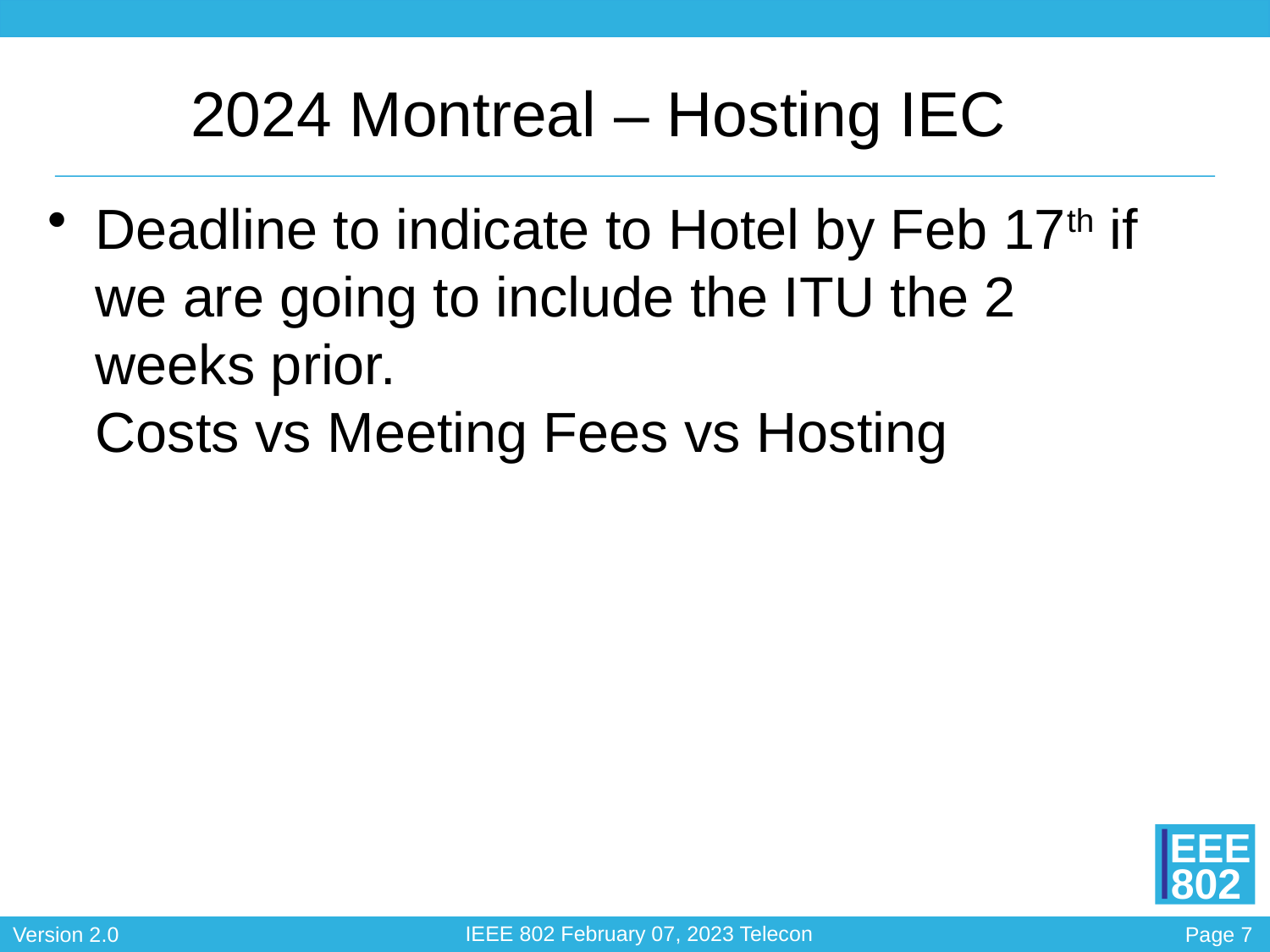

# 2024 Montreal – Hosting IEC
Deadline to indicate to Hotel by Feb 17th if we are going to include the ITU the 2 weeks prior.
Costs vs Meeting Fees vs Hosting